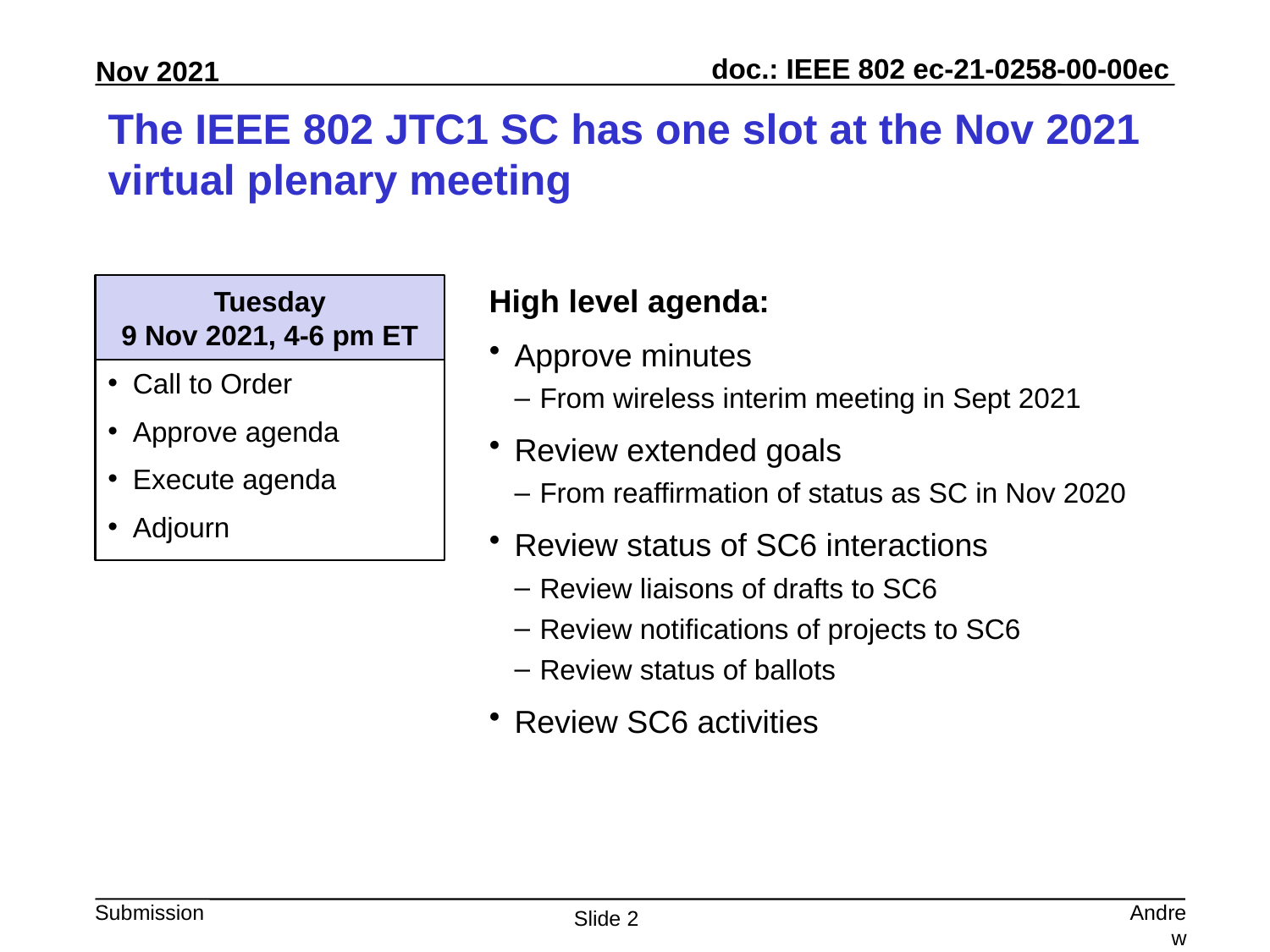

# The IEEE 802 JTC1 SC has one slot at the Nov 2021 virtual plenary meeting

Tuesday
9 Nov 2021, 4-6 pm ET
High level agenda:
Approve minutes
From wireless interim meeting in Sept 2021
Review extended goals
From reaffirmation of status as SC in Nov 2020
Review status of SC6 interactions
Review liaisons of drafts to SC6
Review notifications of projects to SC6
Review status of ballots
Review SC6 activities
Call to Order
Approve agenda
Execute agenda
Adjourn
Andrew Myles, Cisco
Slide 2